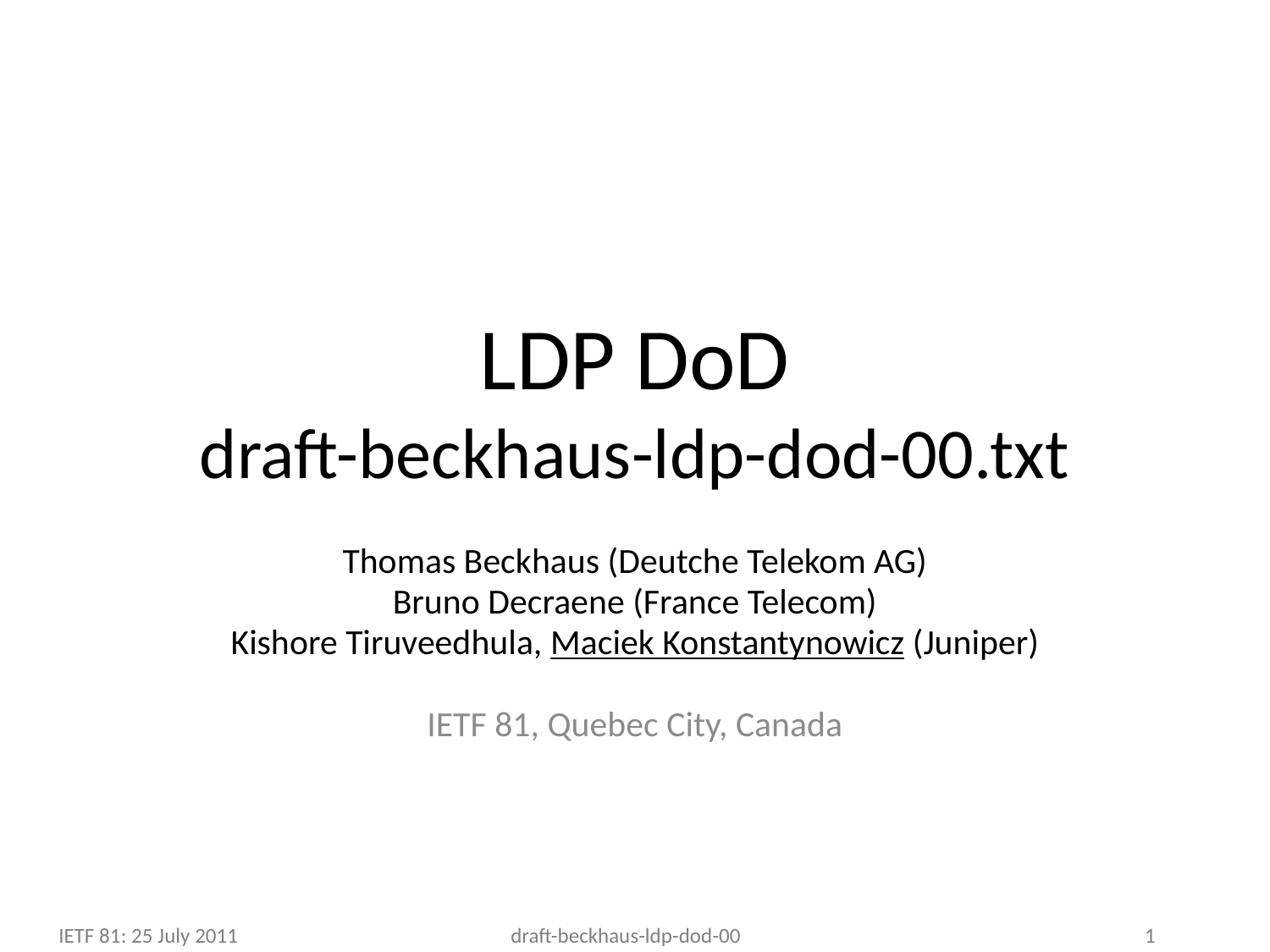

# LDP DoD draft-beckhaus-ldp-dod-00.txt
Thomas Beckhaus (Deutche Telekom AG)
Bruno Decraene (France Telecom)
Kishore Tiruveedhula, Maciek Konstantynowicz (Juniper)

IETF 81, Quebec City, Canada